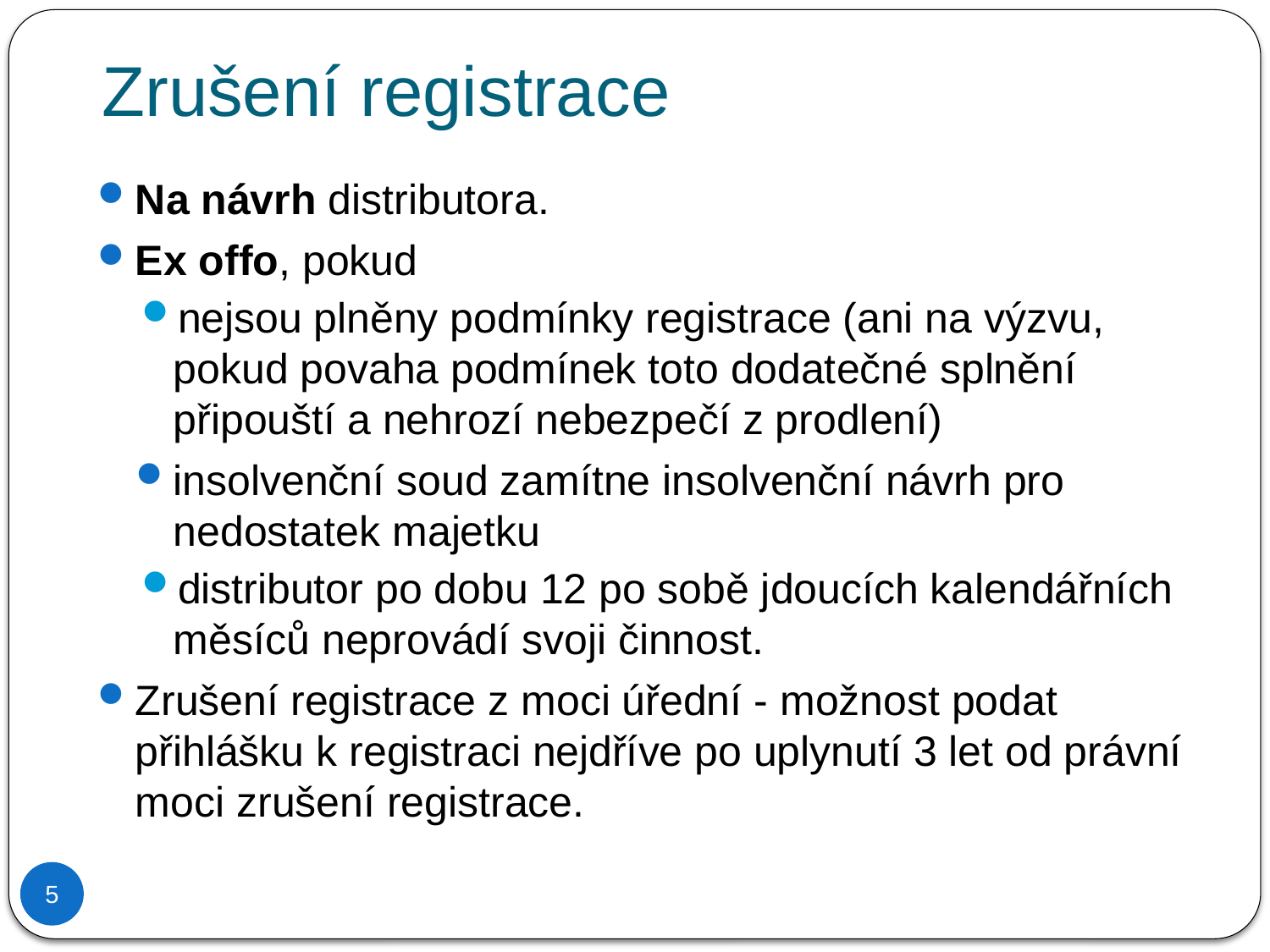

Zrušení registrace
Na návrh distributora.
Ex offo, pokud
nejsou plněny podmínky registrace (ani na výzvu, pokud povaha podmínek toto dodatečné splnění připouští a nehrozí nebezpečí z prodlení)
insolvenční soud zamítne insolvenční návrh pro nedostatek majetku
distributor po dobu 12 po sobě jdoucích kalendářních měsíců neprovádí svoji činnost.
Zrušení registrace z moci úřední - možnost podat  přihlášku k registraci nejdříve po uplynutí 3 let od právní moci zrušení registrace.
5